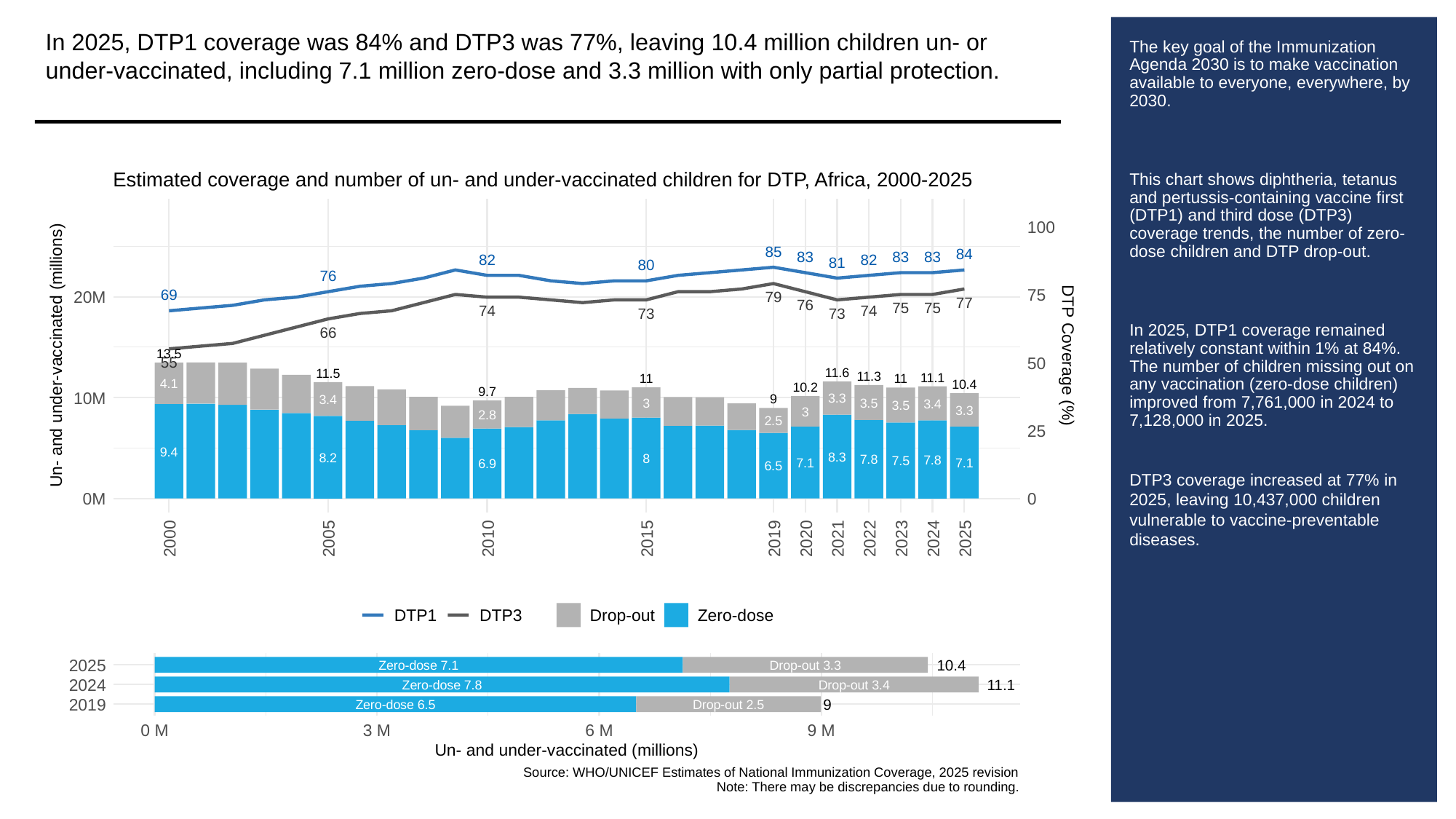

In 2025, DTP1 coverage was 84% and DTP3 was 77%, leaving 10.4 million children un- or under-vaccinated, including 7.1 million zero-dose and 3.3 million with only partial protection.
# The key goal of the Immunization Agenda 2030 is to make vaccination available to everyone, everywhere, by 2030.

This chart shows diphtheria, tetanus and pertussis-containing vaccine first (DTP1) and third dose (DTP3) coverage trends, the number of zero-dose children and DTP drop-out.

In 2025, DTP1 coverage remained relatively constant within 1% at 84%. The number of children missing out on any vaccination (zero-dose children) improved from 7,761,000 in 2024 to 7,128,000 in 2025.

DTP3 coverage increased at 77% in 2025, leaving 10,437,000 children vulnerable to vaccine-preventable diseases.

Estimated coverage and number of un- and under-vaccinated children for DTP, Africa, 2000-2025

100
85

84
83
83
83
82
82
81
80

76

75
69
20M
79
77

76
75
75
74
74
73
73
66

13.5
Un- and under-vaccinated (millions)
DTP Coverage (%)
55
50

11.6
11.5

11.3
11.1
11
11

4.1
10.4

10.2

9.7

10M

3.3
9
3.4

3.5
3
3.4

3.5

3.3

3

2.8

2.5

25

9.4

8.3
8.2
8
7.8
7.8
7.5
7.1
7.1
6.9
6.5
0M
0

2000
2005
2010
2015
2019
2020
2021
2022
2023
2024
2025

DTP1
DTP3
Drop-out
Zero-dose

2025
10.4
Zero-dose 7.1
Drop-out 3.3

2024
11.1
Zero-dose 7.8
Drop-out 3.4

2019
9
Zero-dose 6.5
Drop-out 2.5

0 M
3 M
6 M
9 M
Un- and under-vaccinated (millions)
Source: WHO/UNICEF Estimates of National Immunization Coverage, 2025 revision
Note: There may be discrepancies due to rounding.